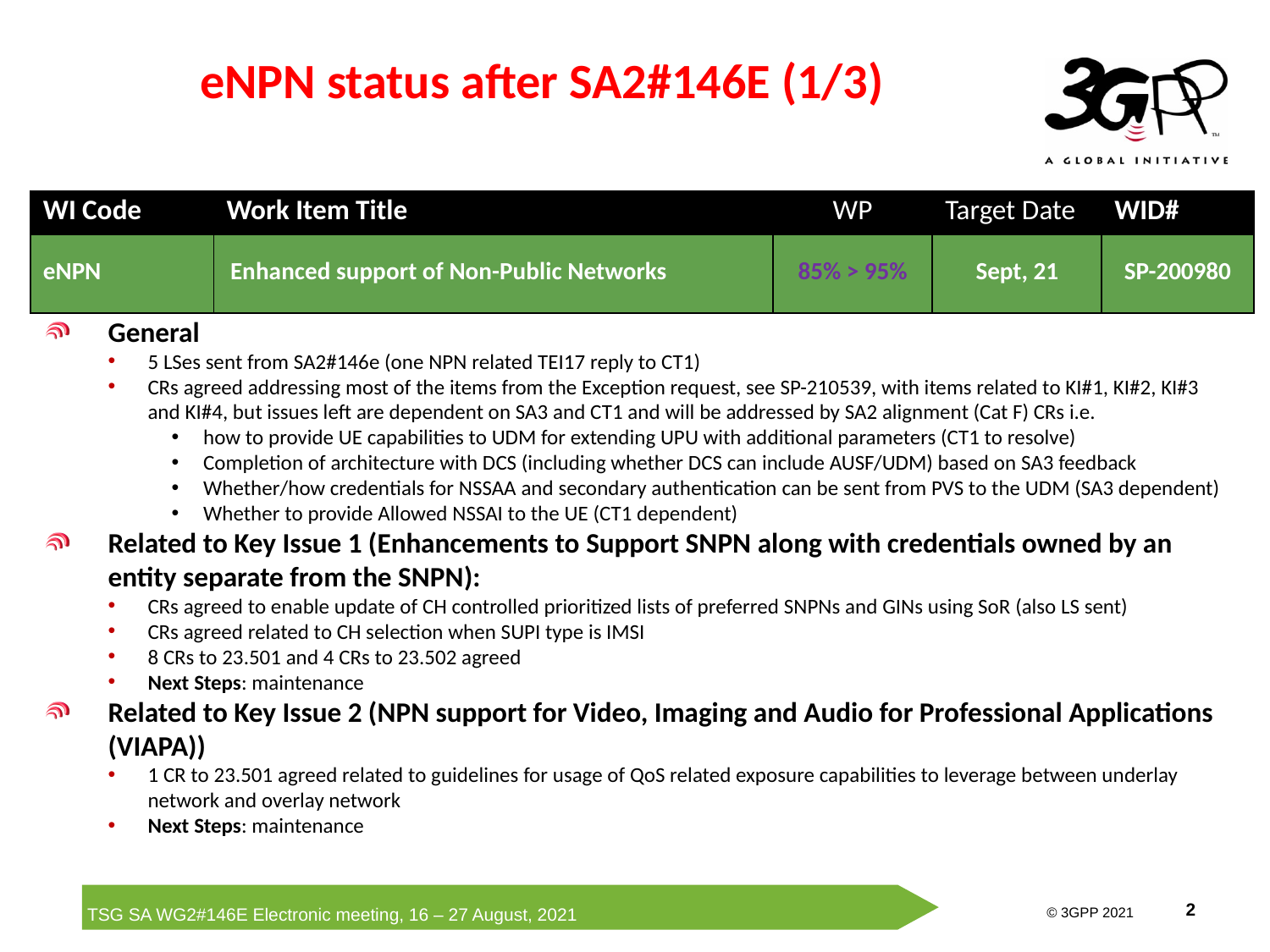

# eNPN status after SA2#146E (1/3)
| WI Code | Work Item Title | WP | Target Date | WID# |
| --- | --- | --- | --- | --- |
| eNPN | Enhanced support of Non-Public Networks | 85% > 95% | Sept, 21 | SP-200980 |
General
5 LSes sent from SA2#146e (one NPN related TEI17 reply to CT1)
CRs agreed addressing most of the items from the Exception request, see SP-210539, with items related to KI#1, KI#2, KI#3 and KI#4, but issues left are dependent on SA3 and CT1 and will be addressed by SA2 alignment (Cat F) CRs i.e.
how to provide UE capabilities to UDM for extending UPU with additional parameters (CT1 to resolve)
Completion of architecture with DCS (including whether DCS can include AUSF/UDM) based on SA3 feedback
Whether/how credentials for NSSAA and secondary authentication can be sent from PVS to the UDM (SA3 dependent)
Whether to provide Allowed NSSAI to the UE (CT1 dependent)
Related to Key Issue 1 (Enhancements to Support SNPN along with credentials owned by an entity separate from the SNPN):
CRs agreed to enable update of CH controlled prioritized lists of preferred SNPNs and GINs using SoR (also LS sent)
CRs agreed related to CH selection when SUPI type is IMSI
8 CRs to 23.501 and 4 CRs to 23.502 agreed
Next Steps: maintenance
Related to Key Issue 2 (NPN support for Video, Imaging and Audio for Professional Applications (VIAPA))
1 CR to 23.501 agreed related to guidelines for usage of QoS related exposure capabilities to leverage between underlay network and overlay network
Next Steps: maintenance